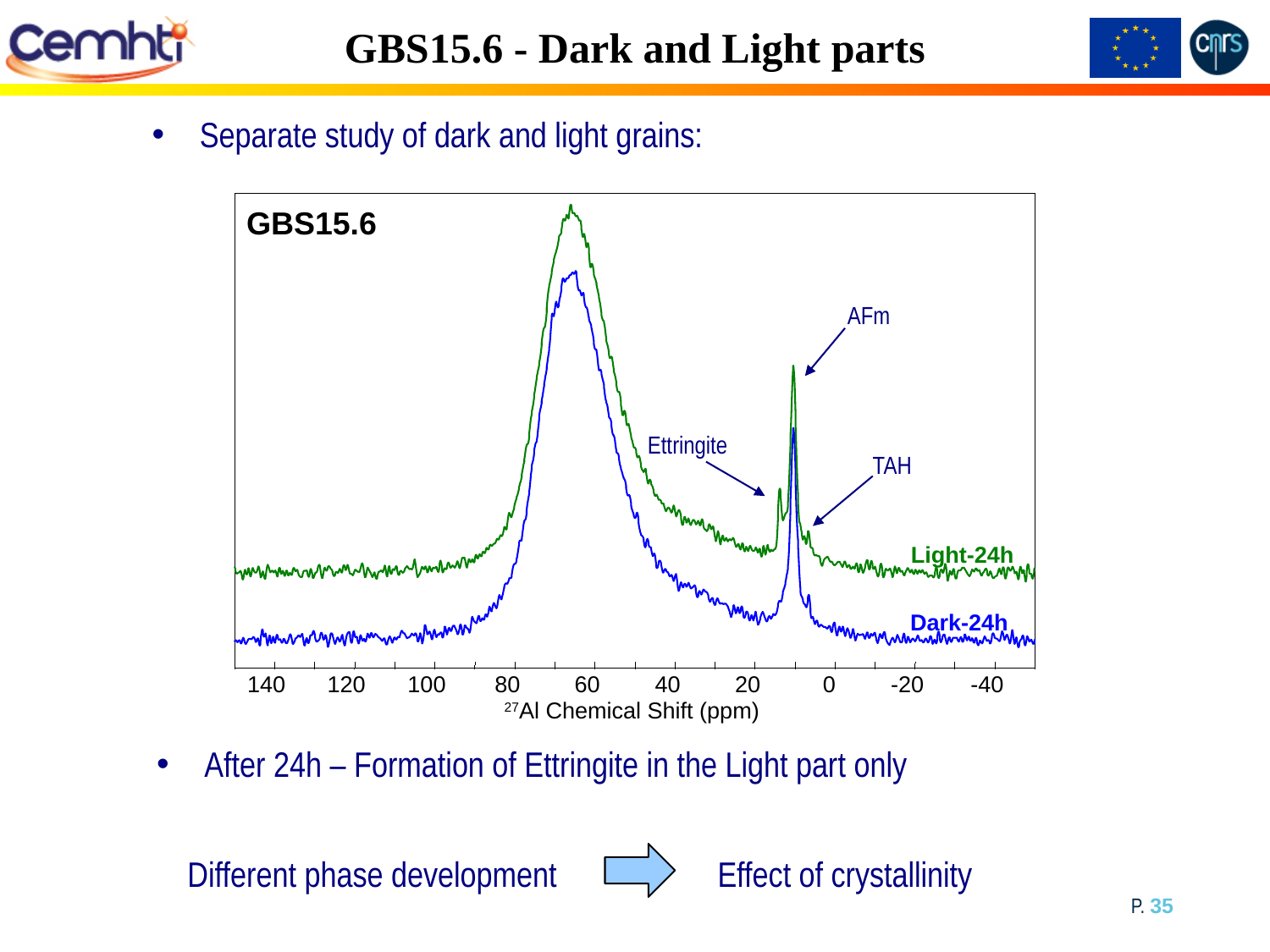

# GBS15.6 - Dark and Light parts
Separate study of dark and light grains:

Light-24h
Dark-24h

140
120
100
80
60
40
20
0
-20
-40
27Al Chemical Shift (ppm)
GBS15.6
AFm
Ettringite
TAH
After 24h – Formation of Ettringite in the Light part only

Different phase development
Effect of crystallinity